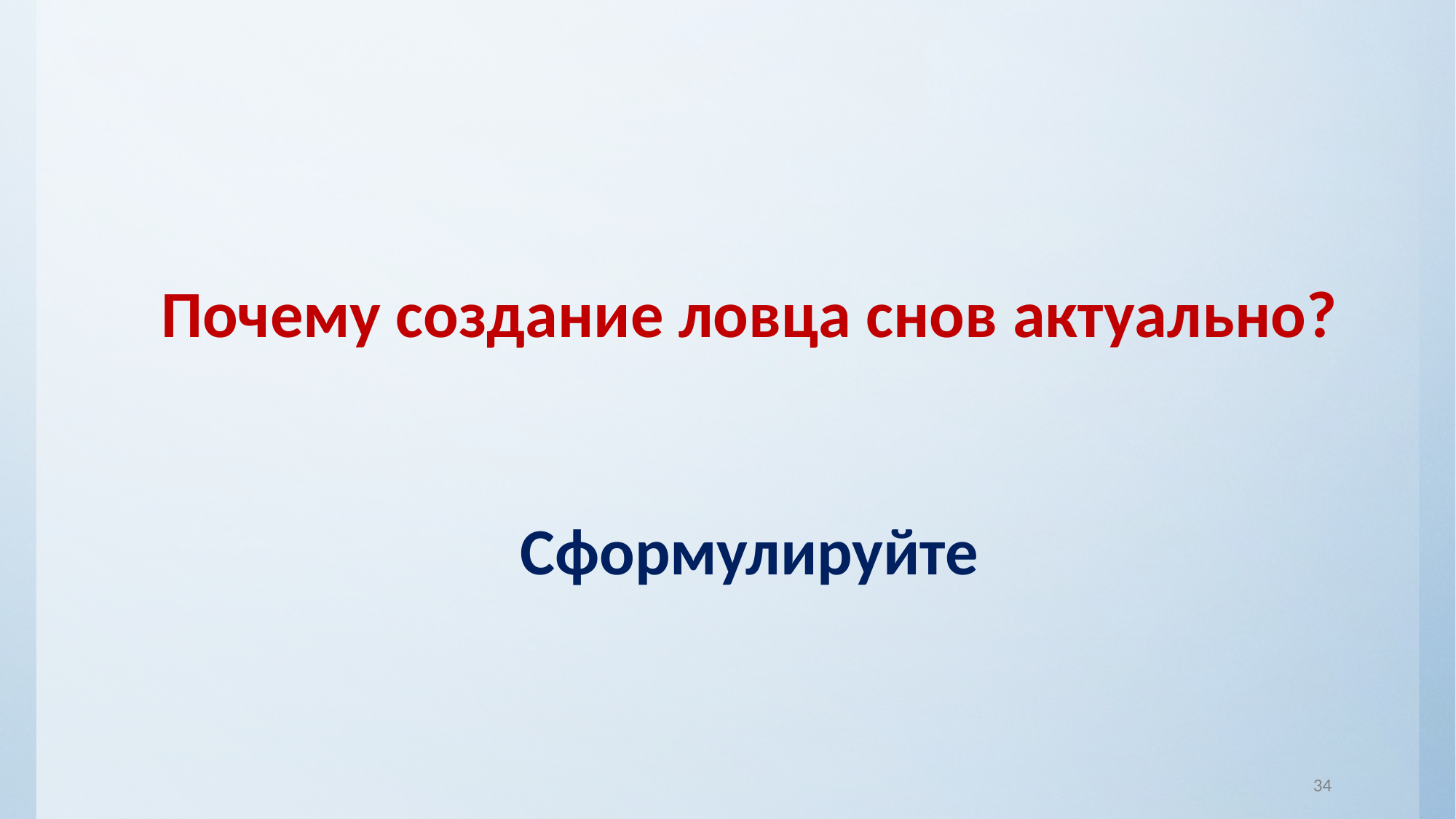

# Почему создание ловца снов актуально? Сформулируйте
34